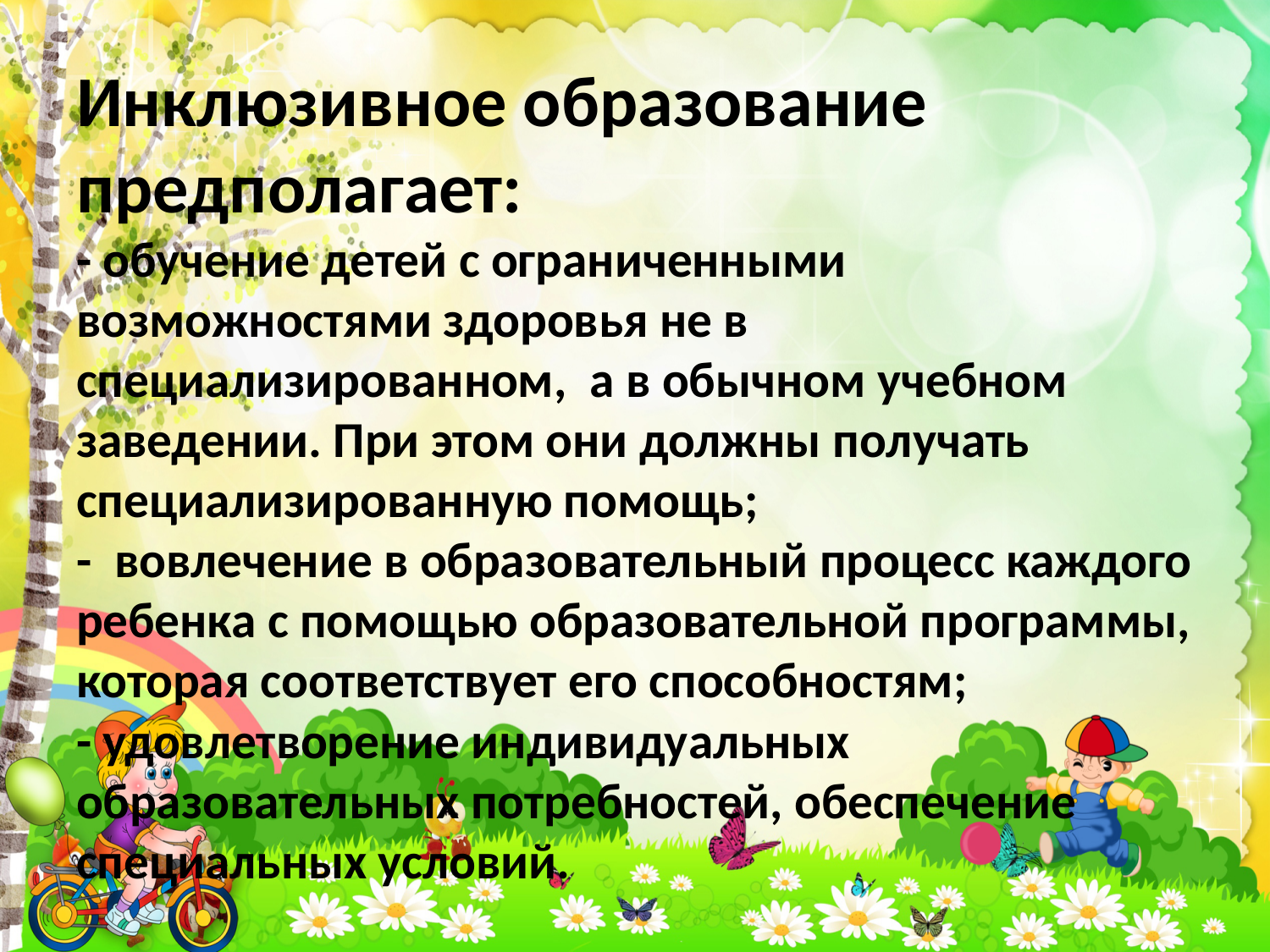

# Инклюзивное образование   предполагает: - обучение детей с ограниченными возможностями здоровья не в специализированном,  а в обычном учебном заведении. При этом они должны получать специализированную помощь; -  вовлечение в образовательный процесс каждого ребенка с помощью образовательной программы, которая соответствует его способностям; - удовлетворение индивидуальных образовательных потребностей, обеспечение специальных условий.